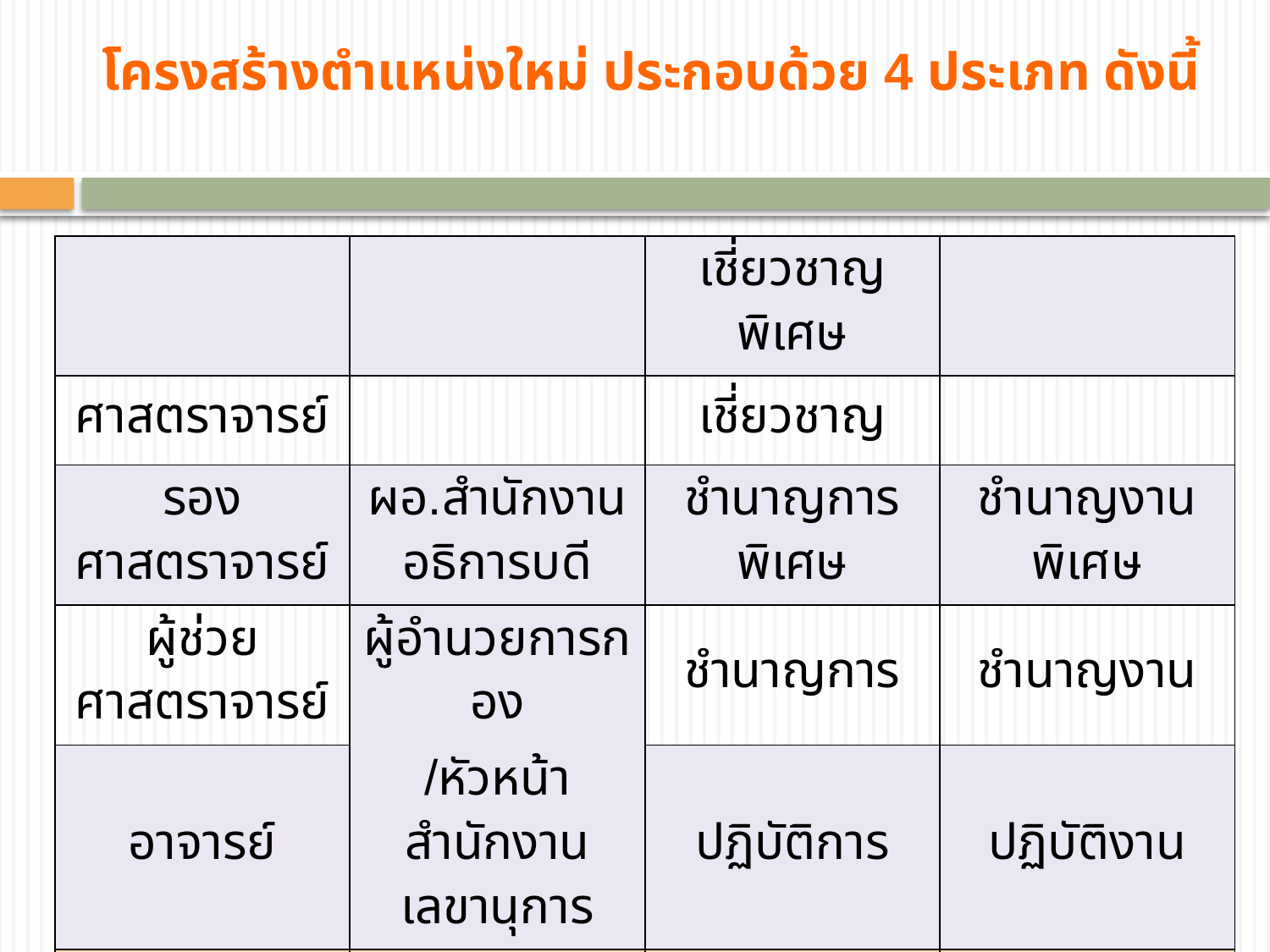

# โครงสร้างตำแหน่งใหม่ ประกอบด้วย 4 ประเภท ดังนี้
|  |  | เชี่ยวชาญพิเศษ |  |
| --- | --- | --- | --- |
| ศาสตราจารย์ |  | เชี่ยวชาญ |  |
| รองศาสตราจารย์ | ผอ.สำนักงานอธิการบดี | ชำนาญการพิเศษ | ชำนาญงานพิเศษ |
| ผู้ช่วยศาสตราจารย์ | ผู้อำนวยการกอง | ชำนาญการ | ชำนาญงาน |
| อาจารย์ | /หัวหน้าสำนักงานเลขานุการ | ปฏิบัติการ | ปฏิบัติงาน |
| วิชาการ | บริหาร | วิชาชีพเฉพาะ/เชี่ยวชาญฉพาะ | ทั่วไป |